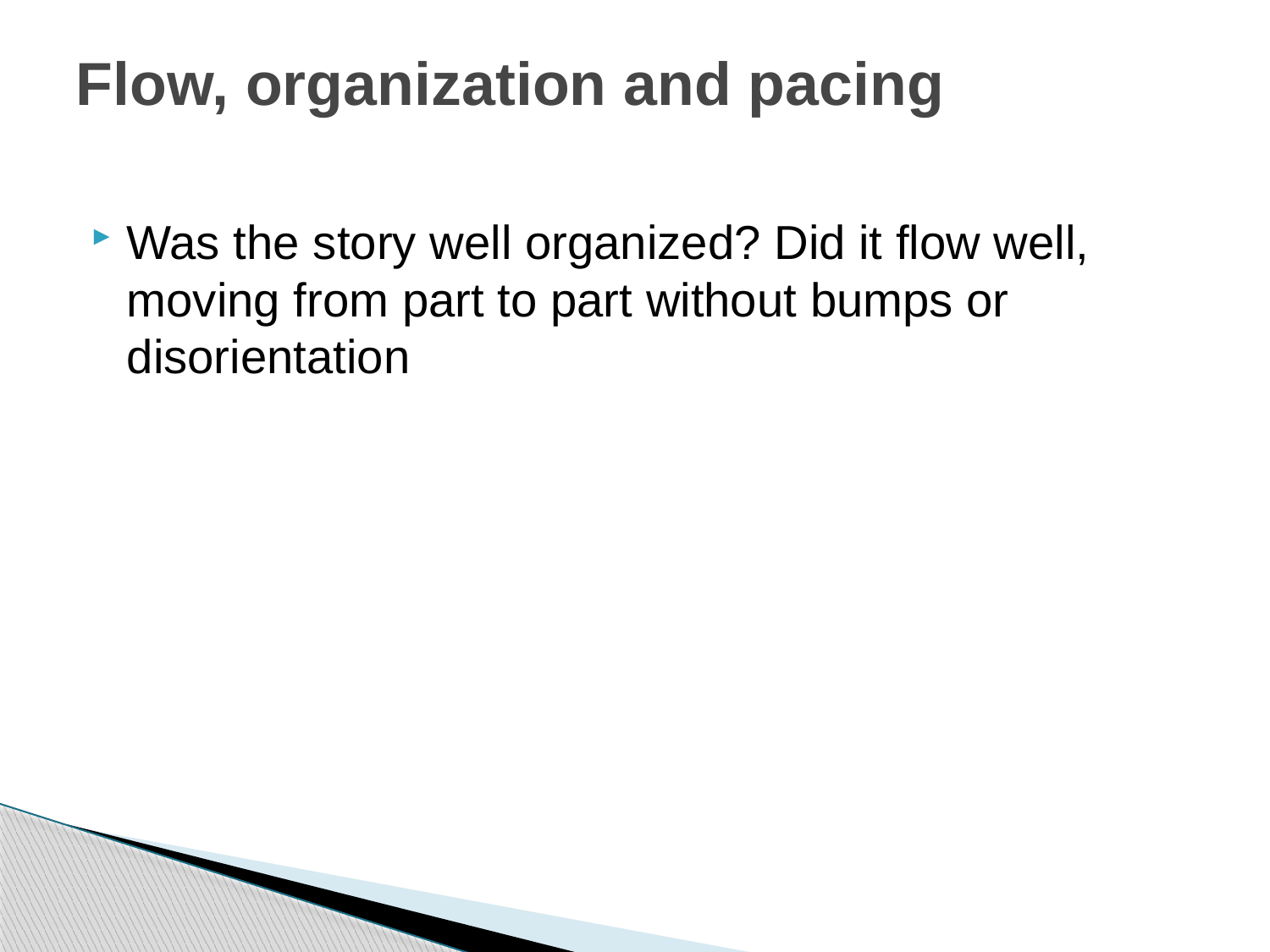

# Flow, organization and pacing
Was the story well organized? Did it flow well, moving from part to part without bumps or disorientation